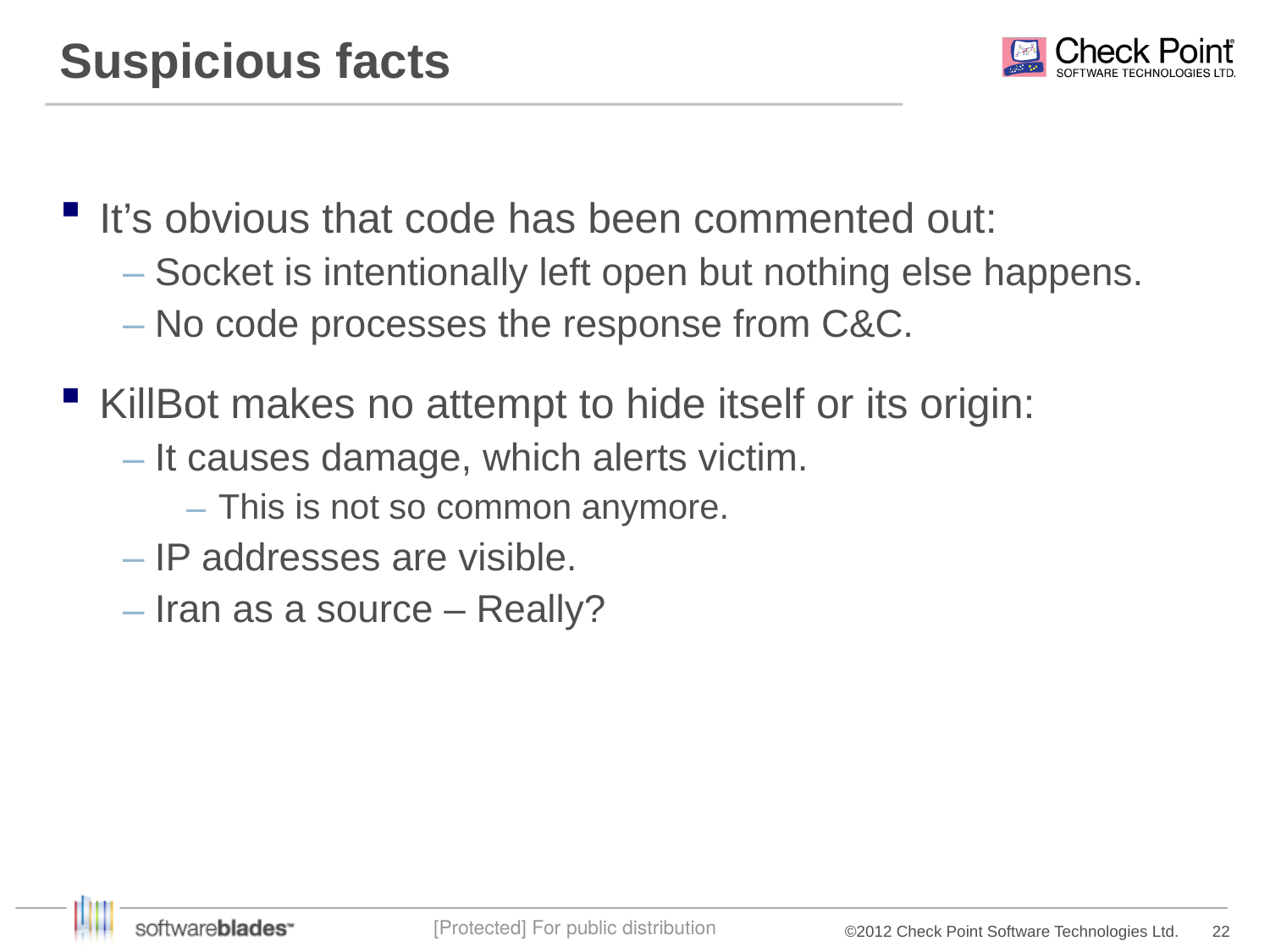

# Suspicious facts
It’s obvious that code has been commented out:
Socket is intentionally left open but nothing else happens.
No code processes the response from C&C.
KillBot makes no attempt to hide itself or its origin:
It causes damage, which alerts victim.
This is not so common anymore.
IP addresses are visible.
Iran as a source – Really?

[Protected] For public distribution